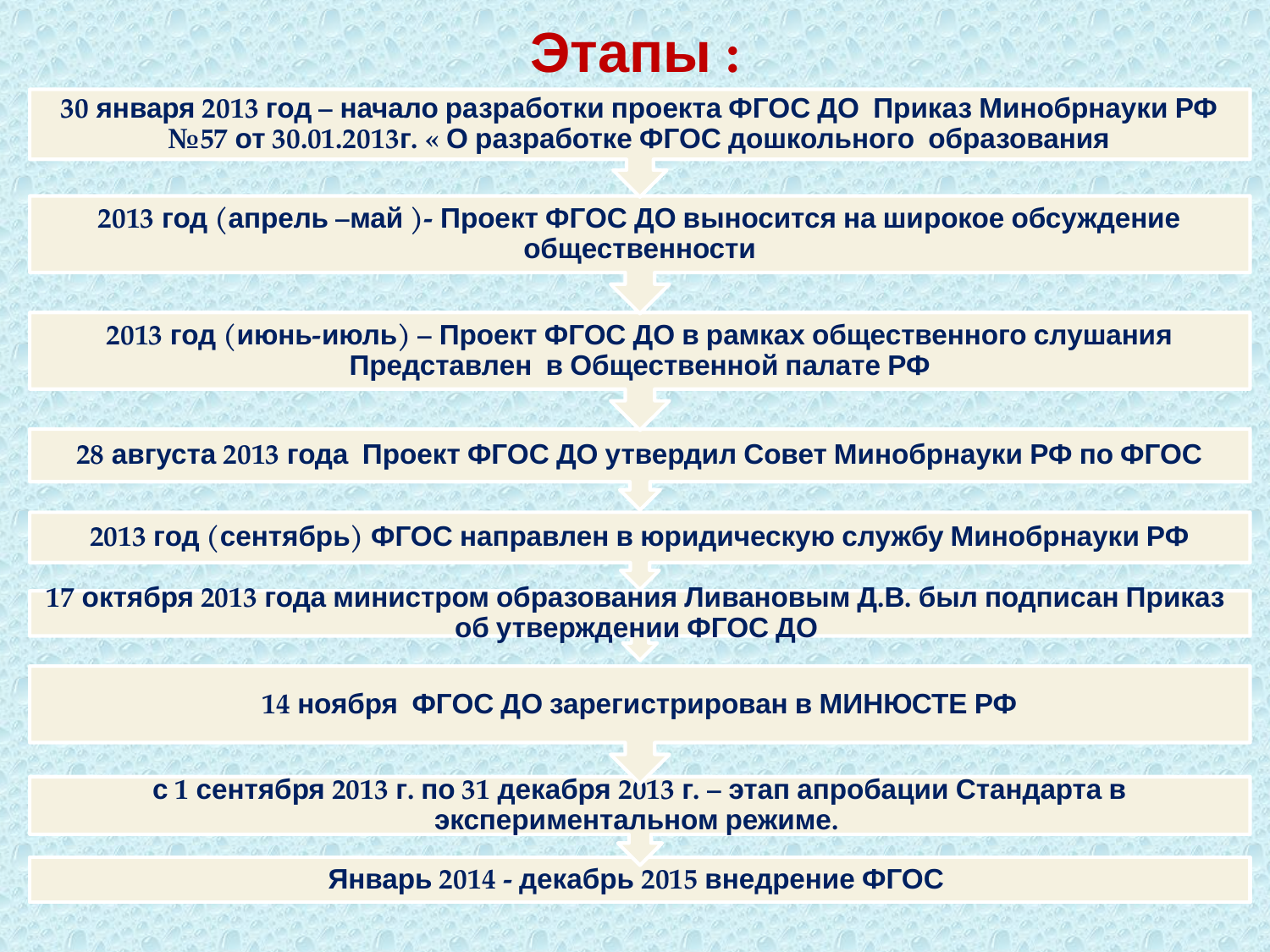

Этапы :
Январь 2014 - декабрь 2015 внедрение ФГОС
с 1 сентября 2013 г. по 31 декабря 2013 г. – этап апробации Стандарта в экспериментальном режиме.
14 ноября  ФГОС ДО зарегистрирован в МИНЮСТЕ РФ
17 октября 2013 года министром образования Ливановым Д.В. был подписан Приказ об утверждении ФГОС ДО
2013 год (сентябрь) ФГОС направлен в юридическую службу Минобрнауки РФ
28 августа 2013 года  Проект ФГОС ДО утвердил Совет Минобрнауки РФ по ФГОС
2013 год (июнь-июль) – Проект ФГОС ДО в рамках общественного слушания Представлен  в Общественной палате РФ
2013 год (апрель –май )- Проект ФГОС ДО выносится на широкое обсуждение общественности
30 января 2013 год – начало разработки проекта ФГОС ДО  Приказ Минобрнауки РФ №57 от 30.01.2013г. « О разработке ФГОС дошкольного  образования